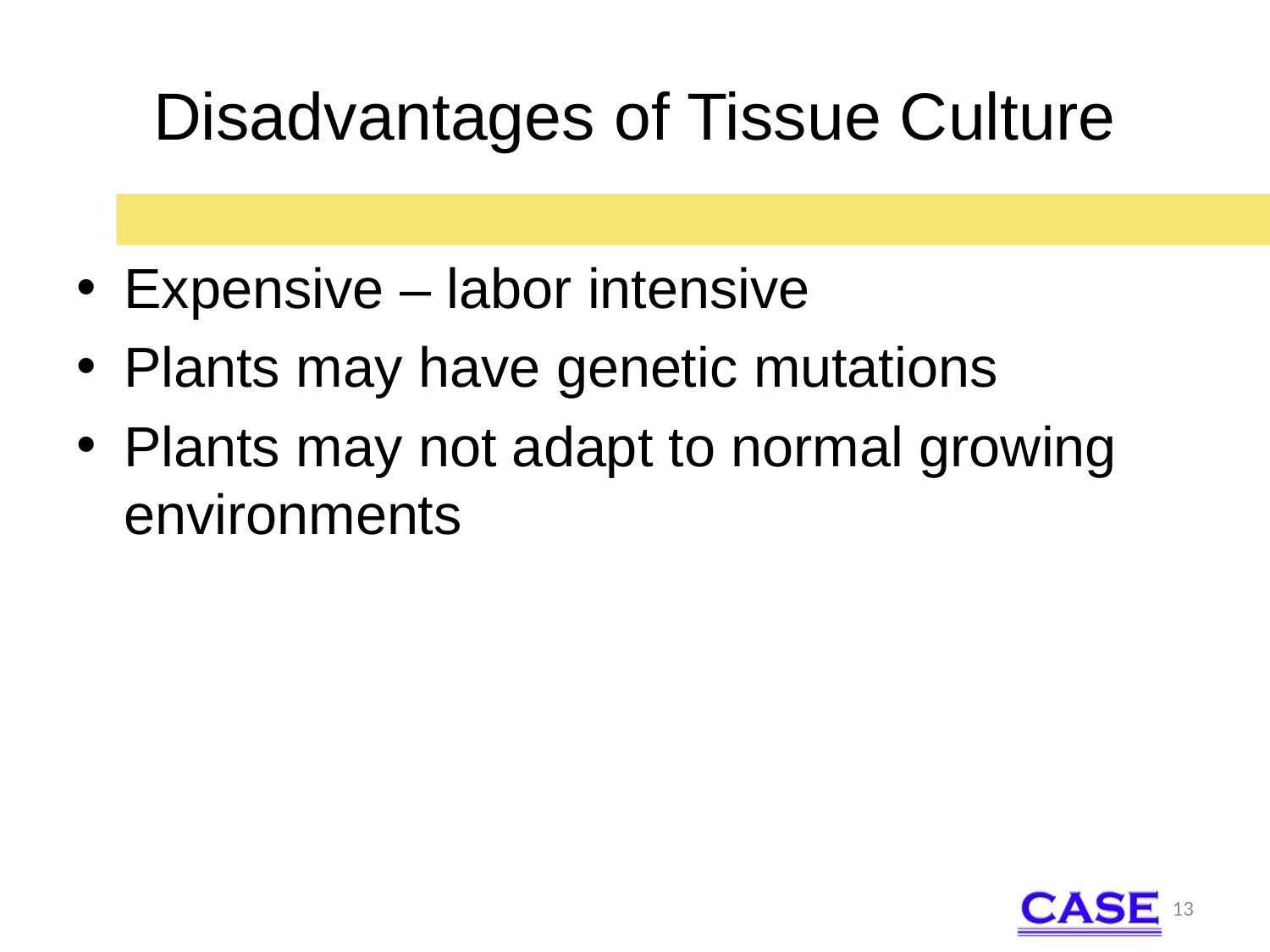

# Disadvantages of Tissue Culture
Expensive – labor intensive
Plants may have genetic mutations
Plants may not adapt to normal growing environments
13